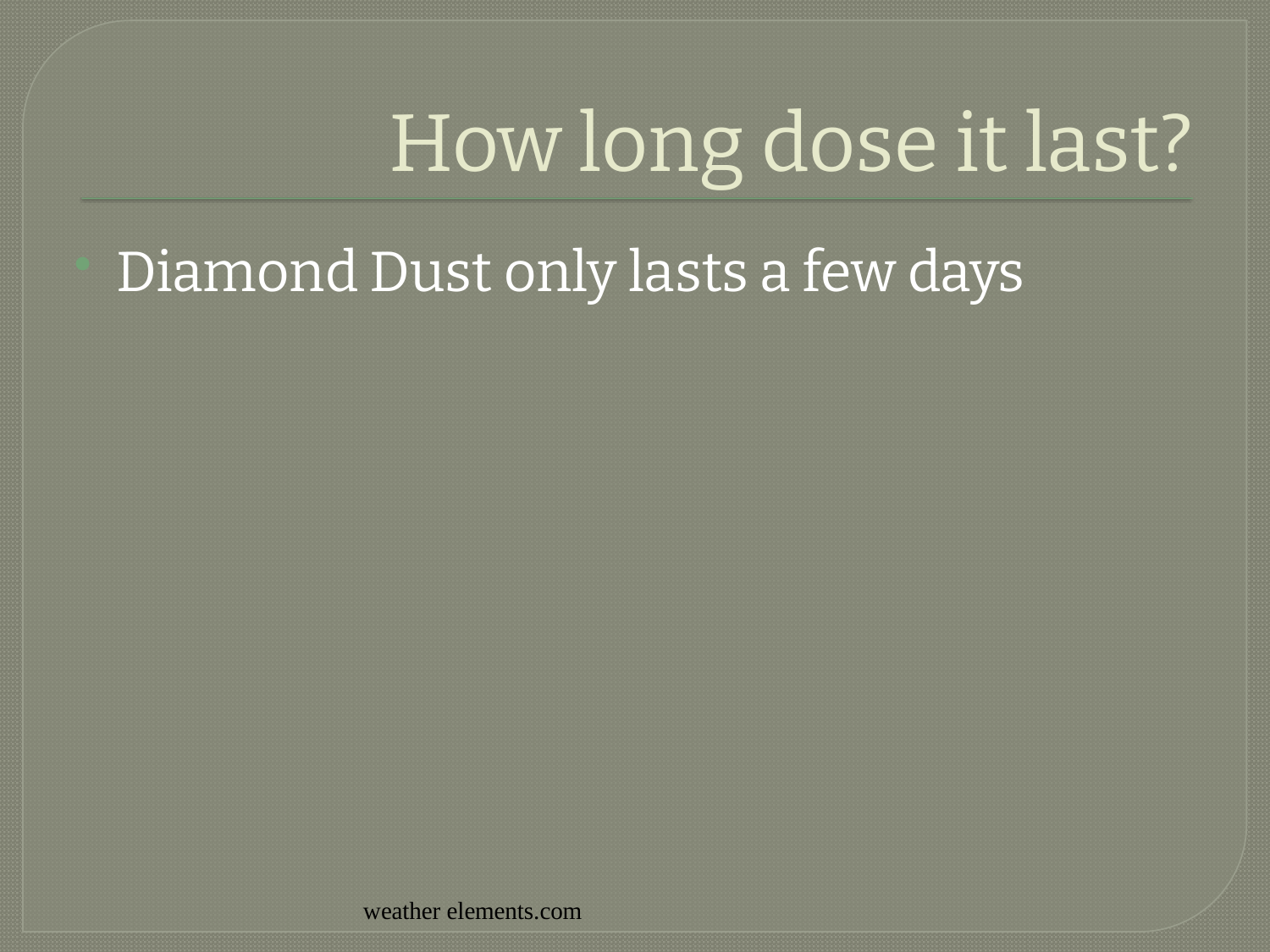

# How long dose it last?
Diamond Dust only lasts a few days
weather elements.com